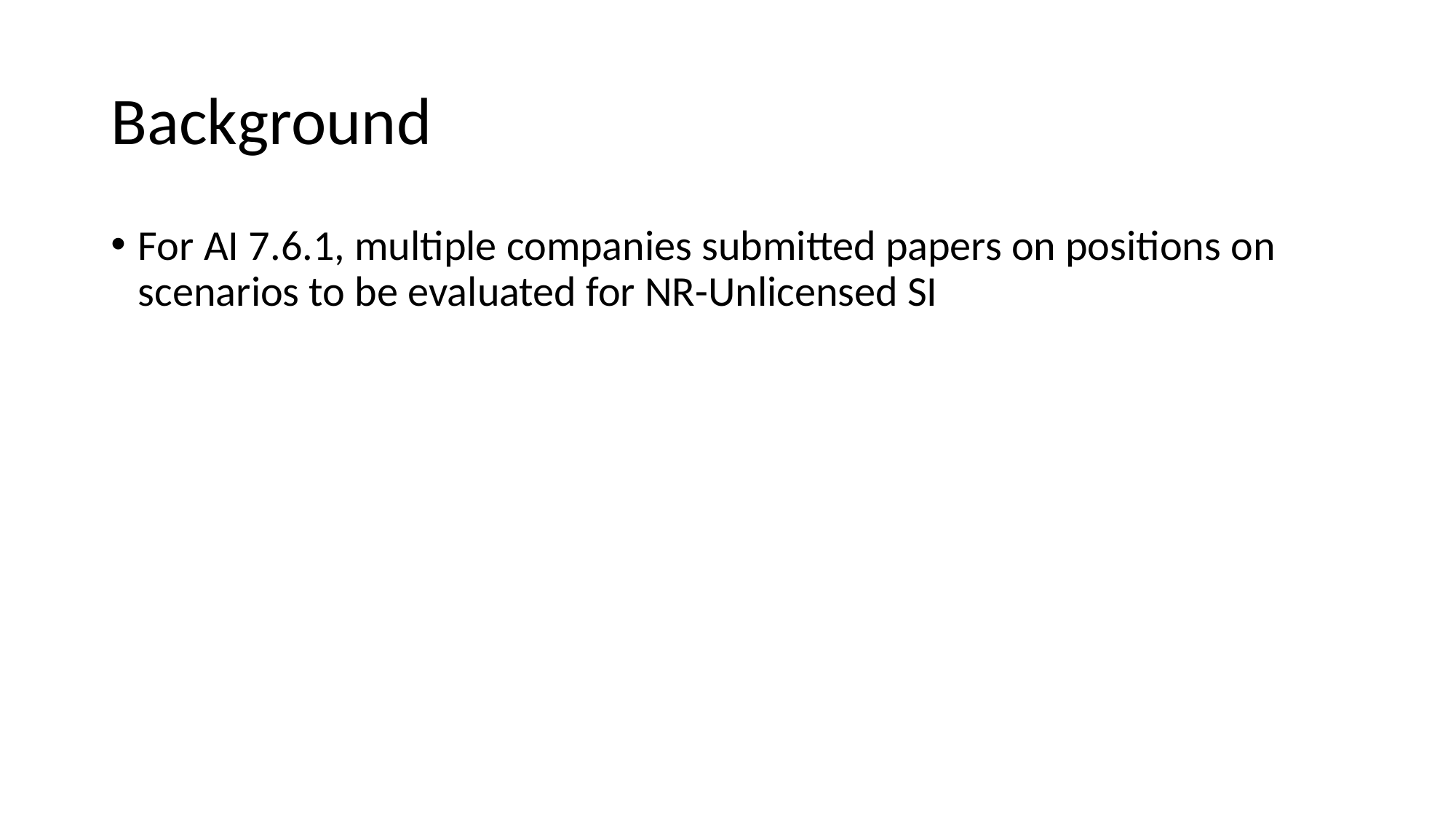

# Background
For AI 7.6.1, multiple companies submitted papers on positions on scenarios to be evaluated for NR-Unlicensed SI